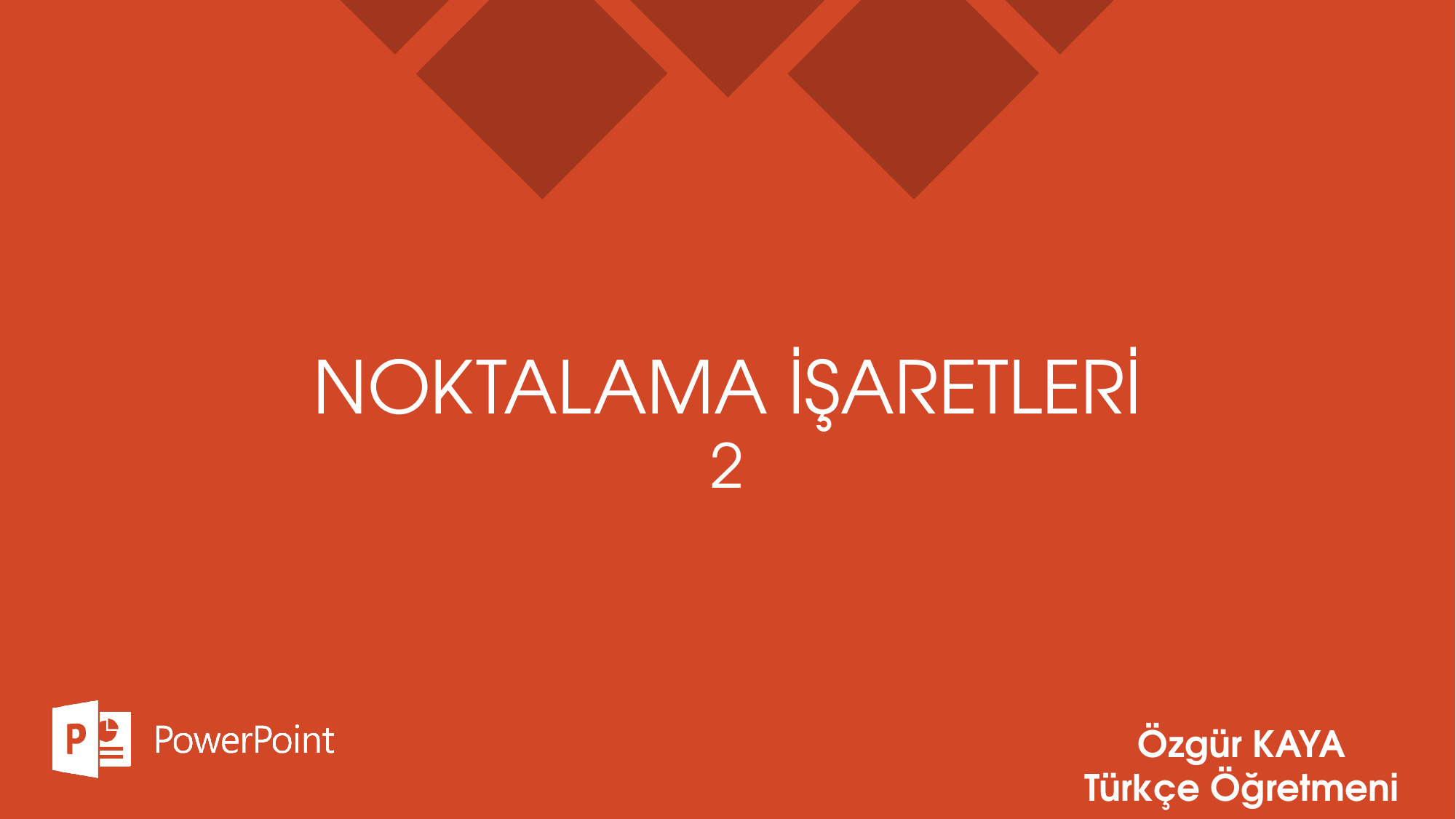

# NOKTALAMA İŞARETLERİ
2
Özgür KAYA
Türkçe Öğretmeni